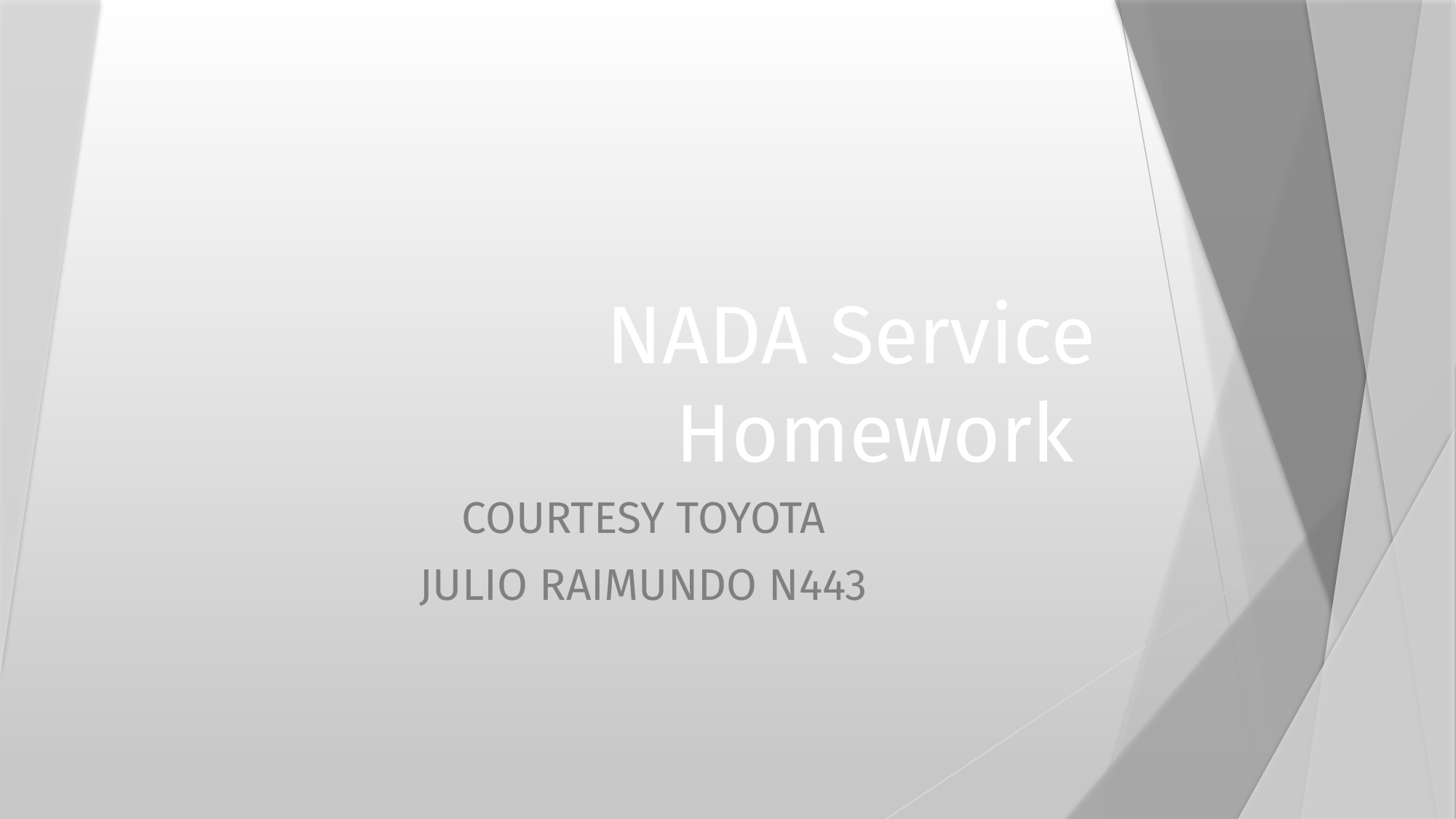

# NADA Service Homework
COURTESY TOYOTA
JULIO RAIMUNDO N443